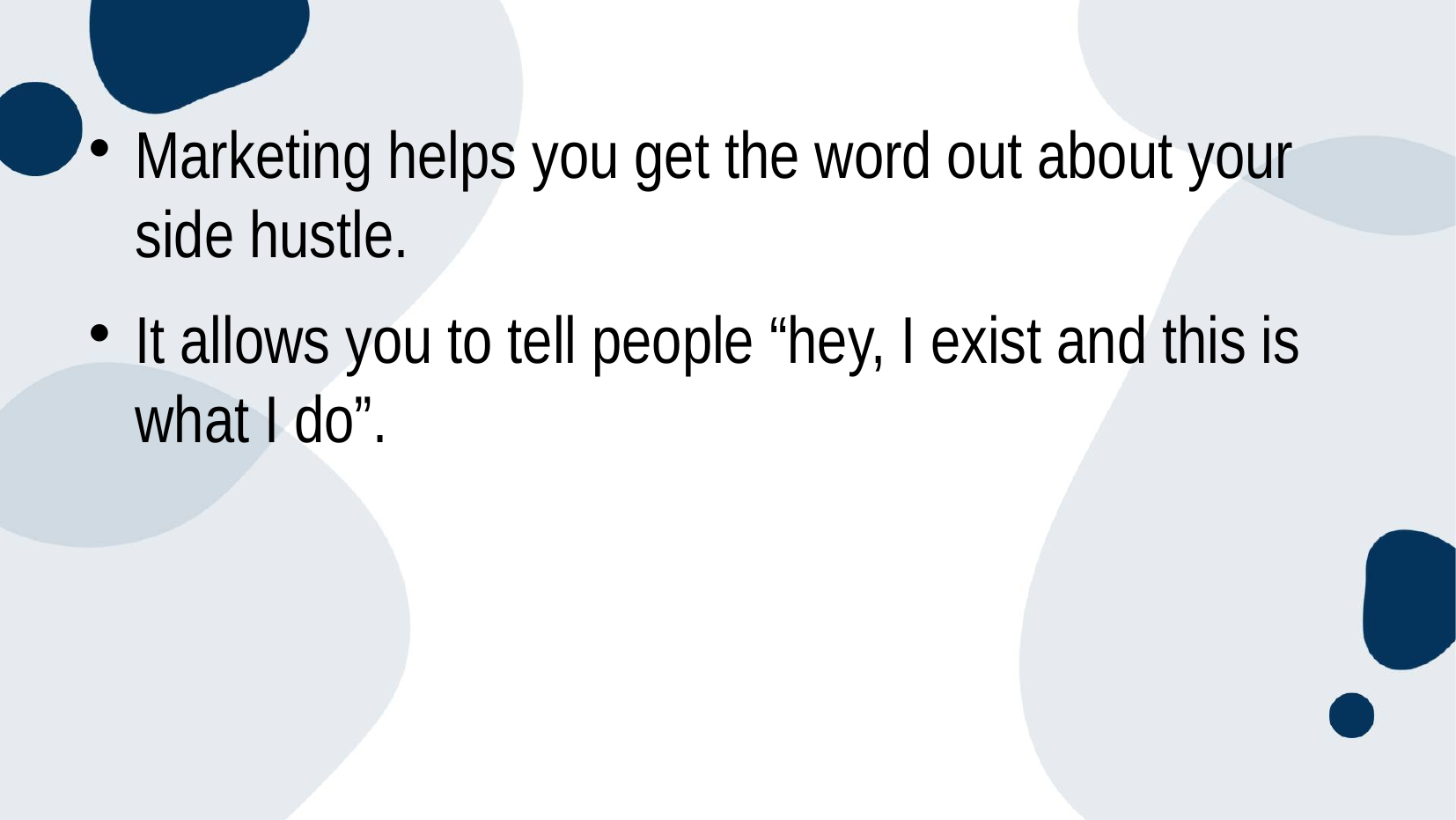

# Marketing helps you get the word out about your side hustle.
It allows you to tell people “hey, I exist and this is what I do”.